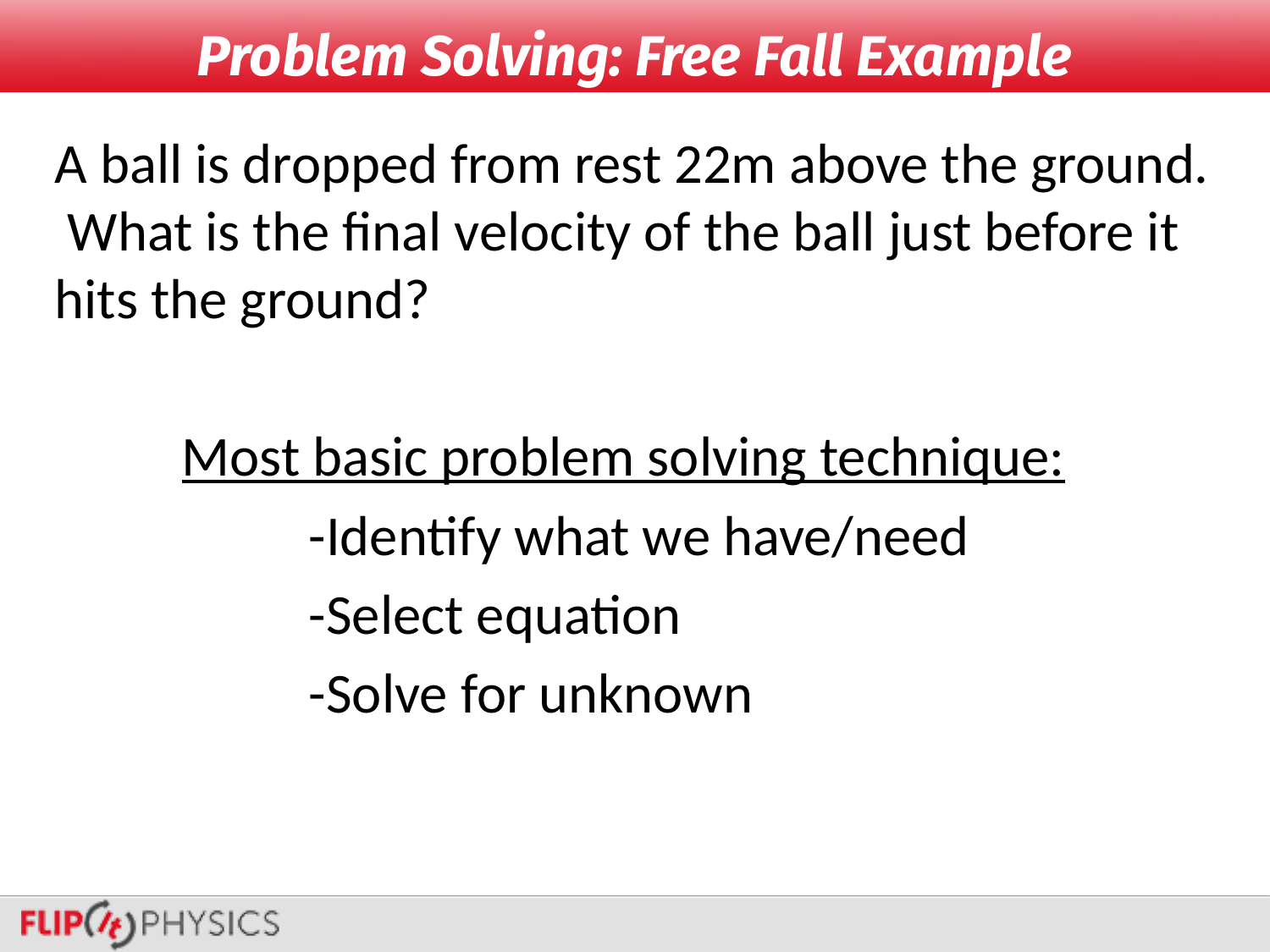

# Problem Solving: Free Fall Example
A ball is dropped from rest 22m above the ground.  What is the final velocity of the ball just before it hits the ground?

	Most basic problem solving technique:
		-Identify what we have/need
		-Select equation
		-Solve for unknown